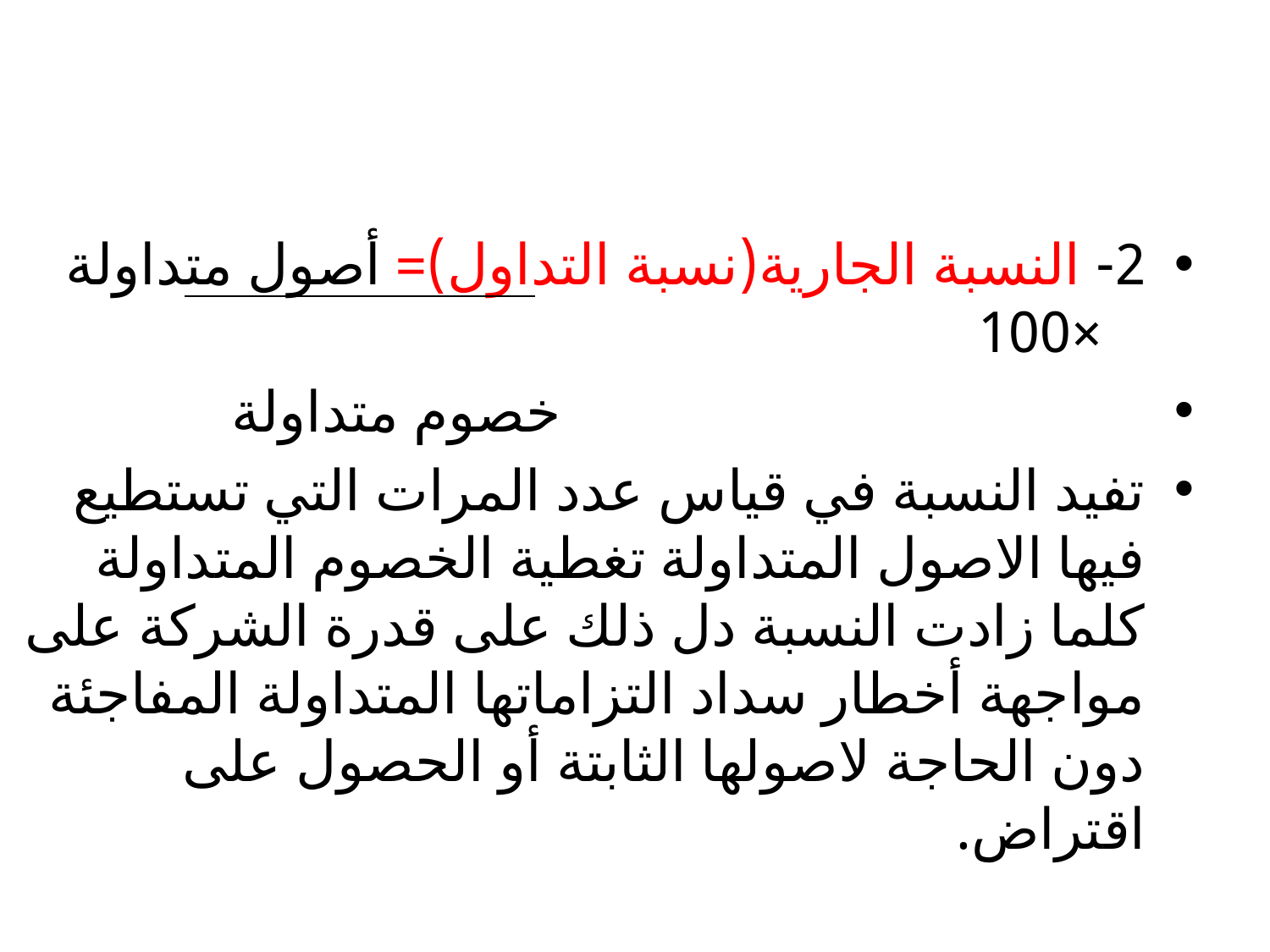

#
2- النسبة الجارية(نسبة التداول)= أصول متداولة       ×100
                                        خصوم متداولة
تفيد النسبة في قياس عدد المرات التي تستطيع فيها الاصول المتداولة تغطية الخصوم المتداولة كلما زادت النسبة دل ذلك على قدرة الشركة على مواجهة أخطار سداد التزاماتها المتداولة المفاجئة دون الحاجة لاصولها الثابتة أو الحصول على اقتراض.